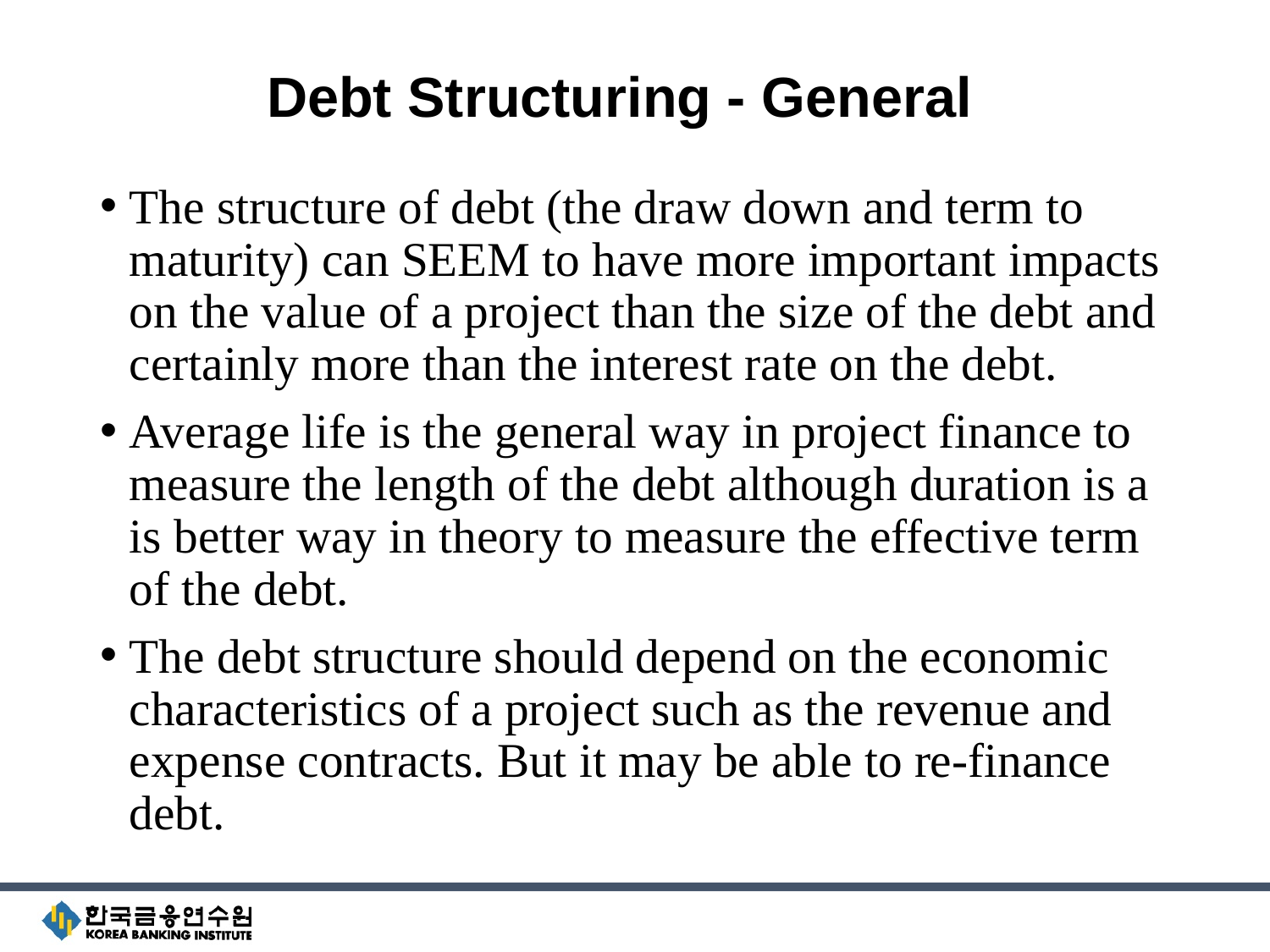

# Debt Structuring - General
The structure of debt (the draw down and term to maturity) can SEEM to have more important impacts on the value of a project than the size of the debt and certainly more than the interest rate on the debt.
Average life is the general way in project finance to measure the length of the debt although duration is a is better way in theory to measure the effective term of the debt.
The debt structure should depend on the economic characteristics of a project such as the revenue and expense contracts. But it may be able to re-finance debt.